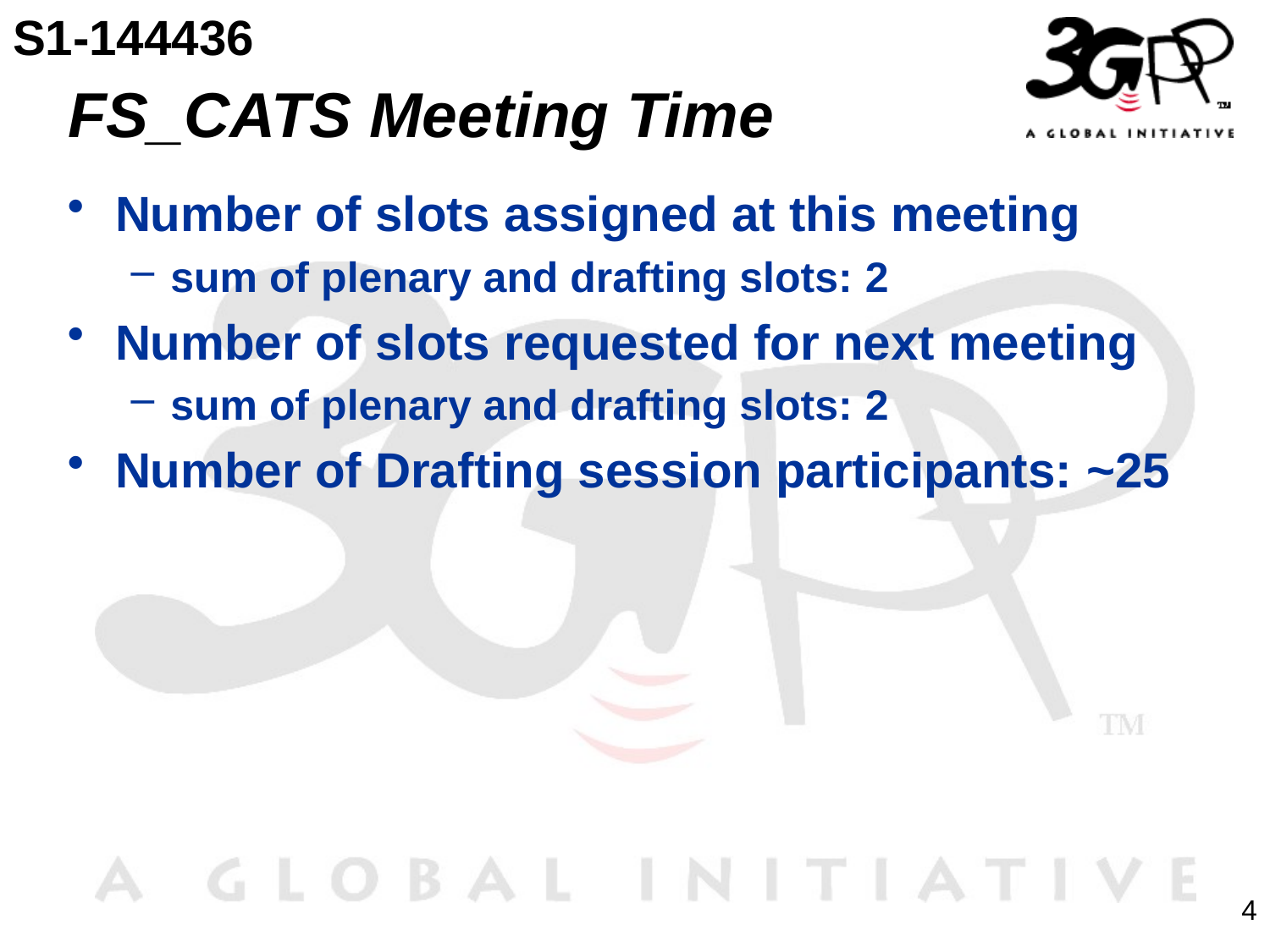

S1-144436
# FS_CATS Meeting Time
Number of slots assigned at this meeting
sum of plenary and drafting slots: 2
Number of slots requested for next meeting
sum of plenary and drafting slots: 2
Number of Drafting session participants: ~25
4